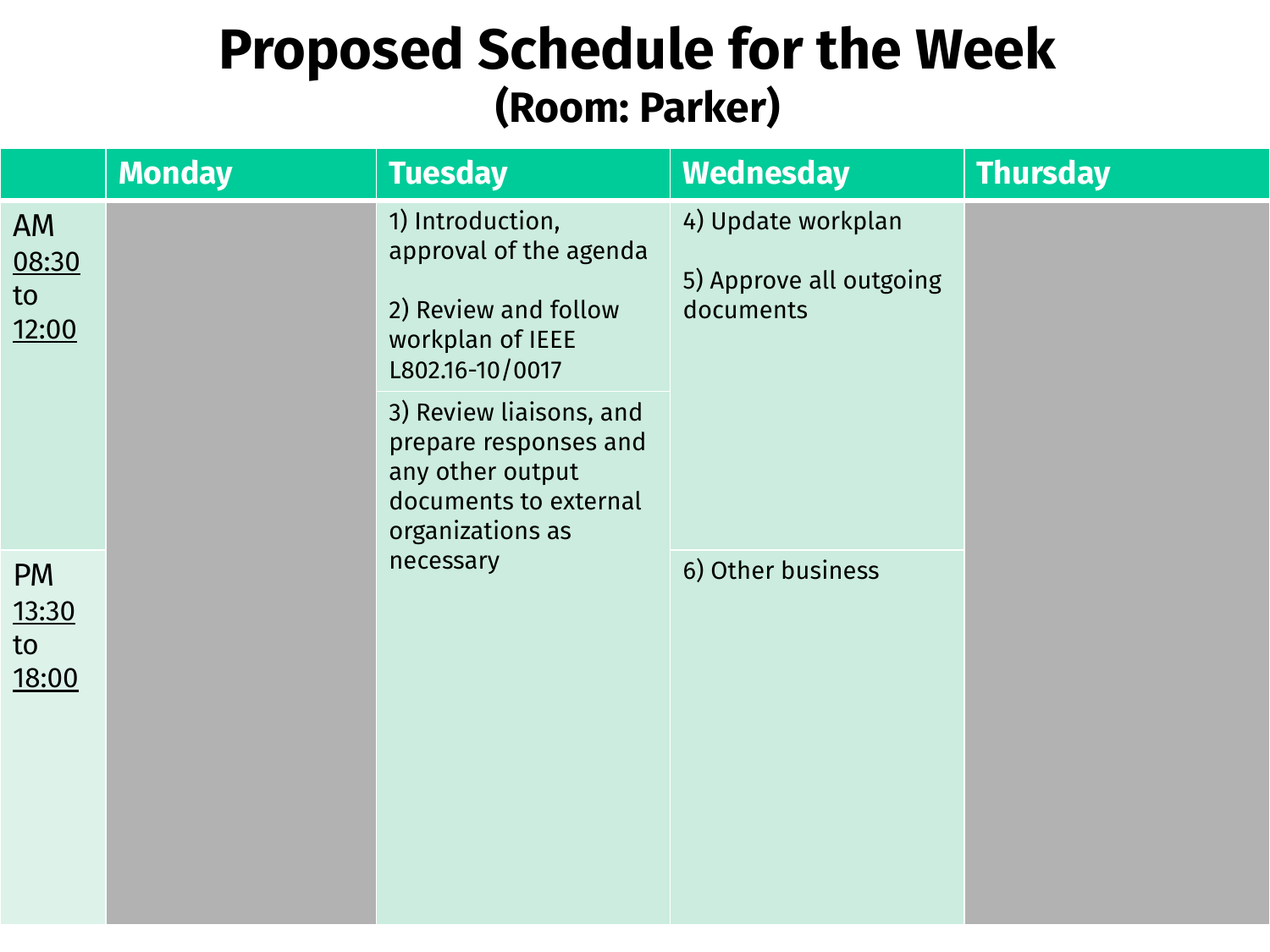

# Proposed Schedule for the Week (Room: Parker)
|  | Monday | Tuesday | Wednesday | Thursday |
| --- | --- | --- | --- | --- |
| AM 08:30 to 12:00 |  | 1) Introduction, approval of the agenda 2) Review and follow workplan of IEEE L802.16-10/0017 | 4) Update workplan 5) Approve all outgoing documents |  |
|  |  | 3) Review liaisons, and prepare responses and any other output documents to external organizations as necessary |  |  |
| PM 13:30 to 18:00 |  |  | 6) Other business |  |